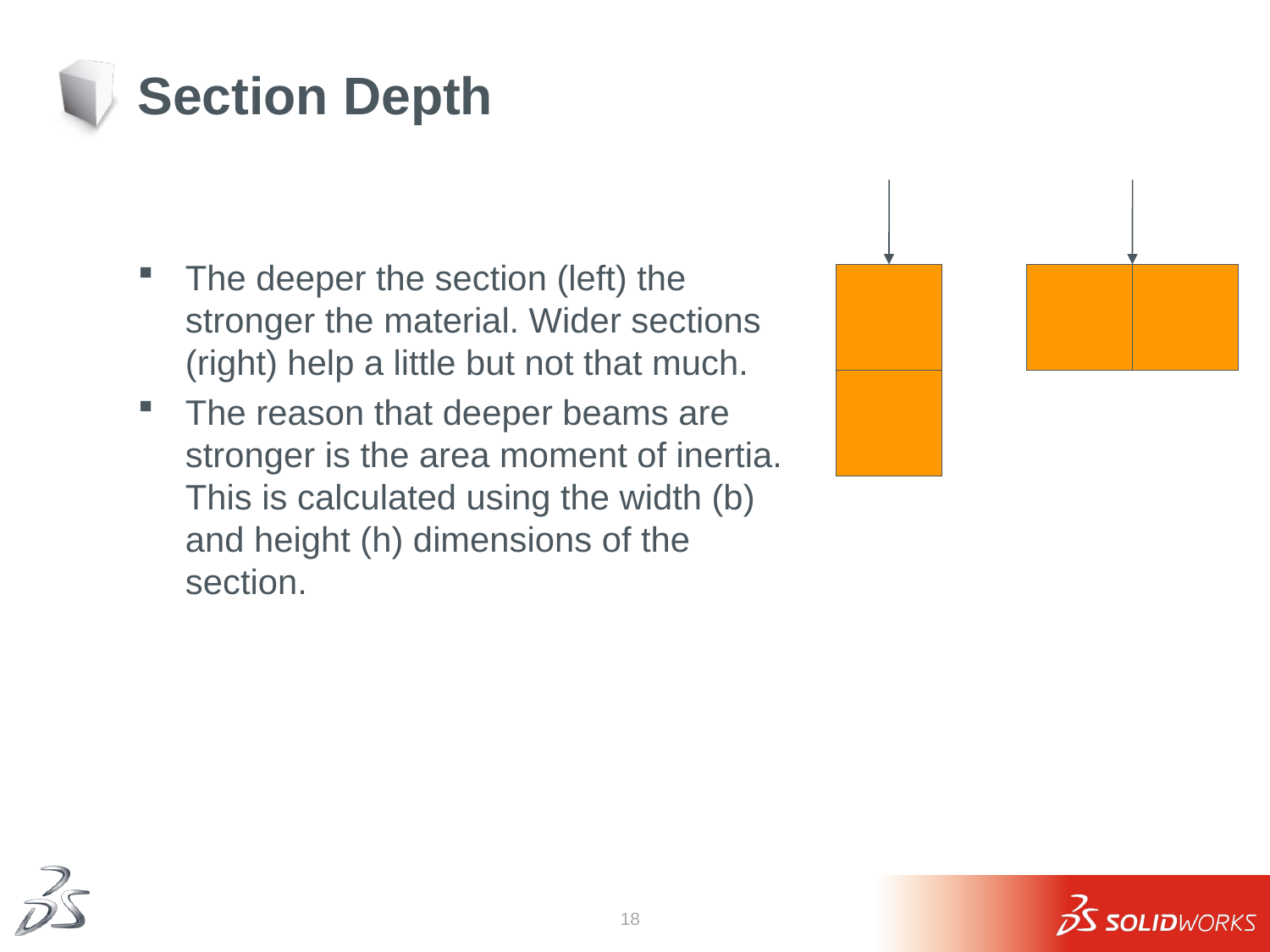

# Section Depth

The deeper the section (left) the stronger the material. Wider sections (right) help a little but not that much.
The reason that deeper beams are stronger is the area moment of inertia. This is calculated using the width (b) and height (h) dimensions of the section.